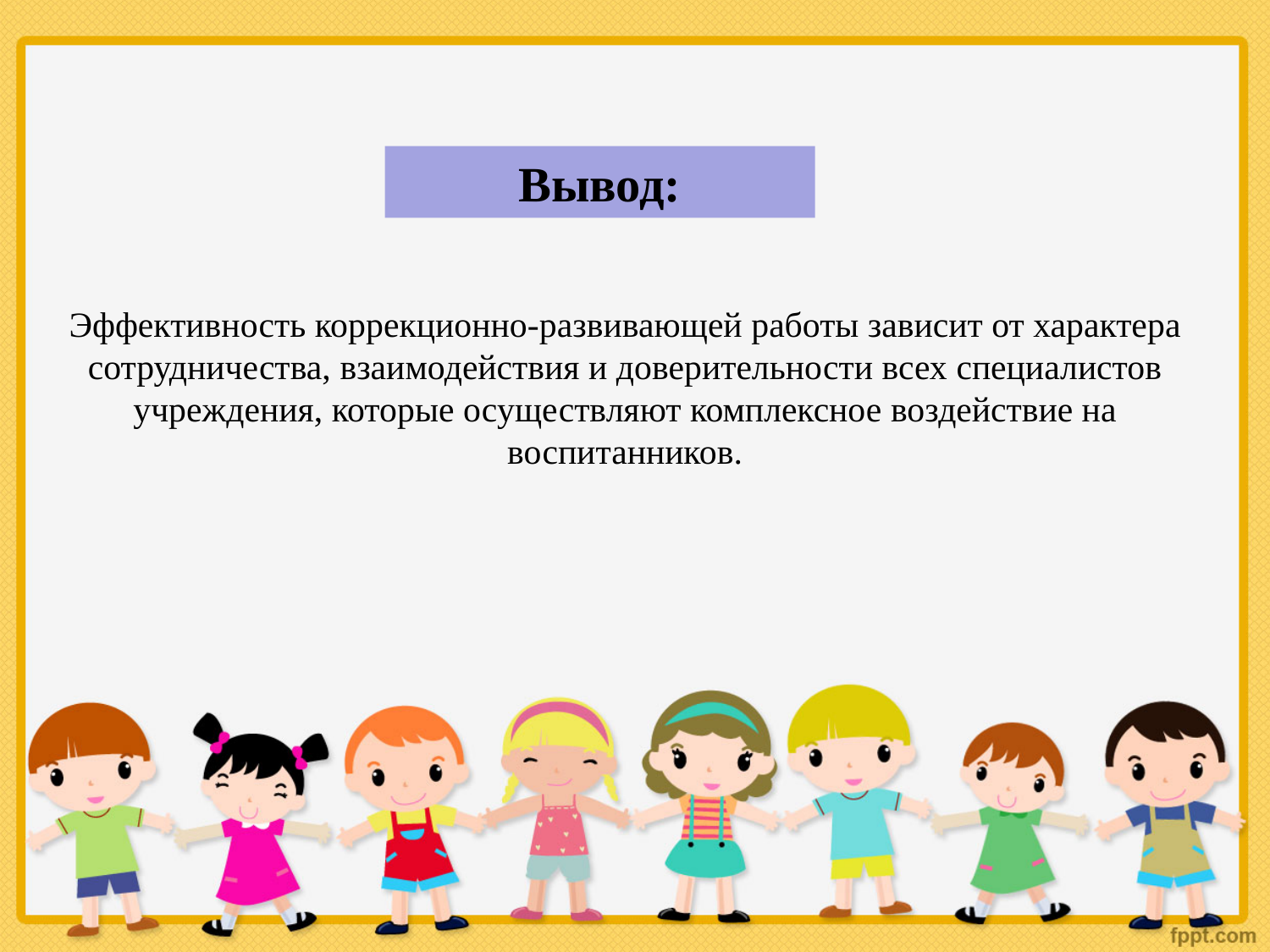

Вывод:
Эффективность коррекционно-развивающей работы зависит от характера сотрудничества, взаимодействия и доверительности всех специалистов учреждения, которые осуществляют комплексное воздействие на воспитанников.